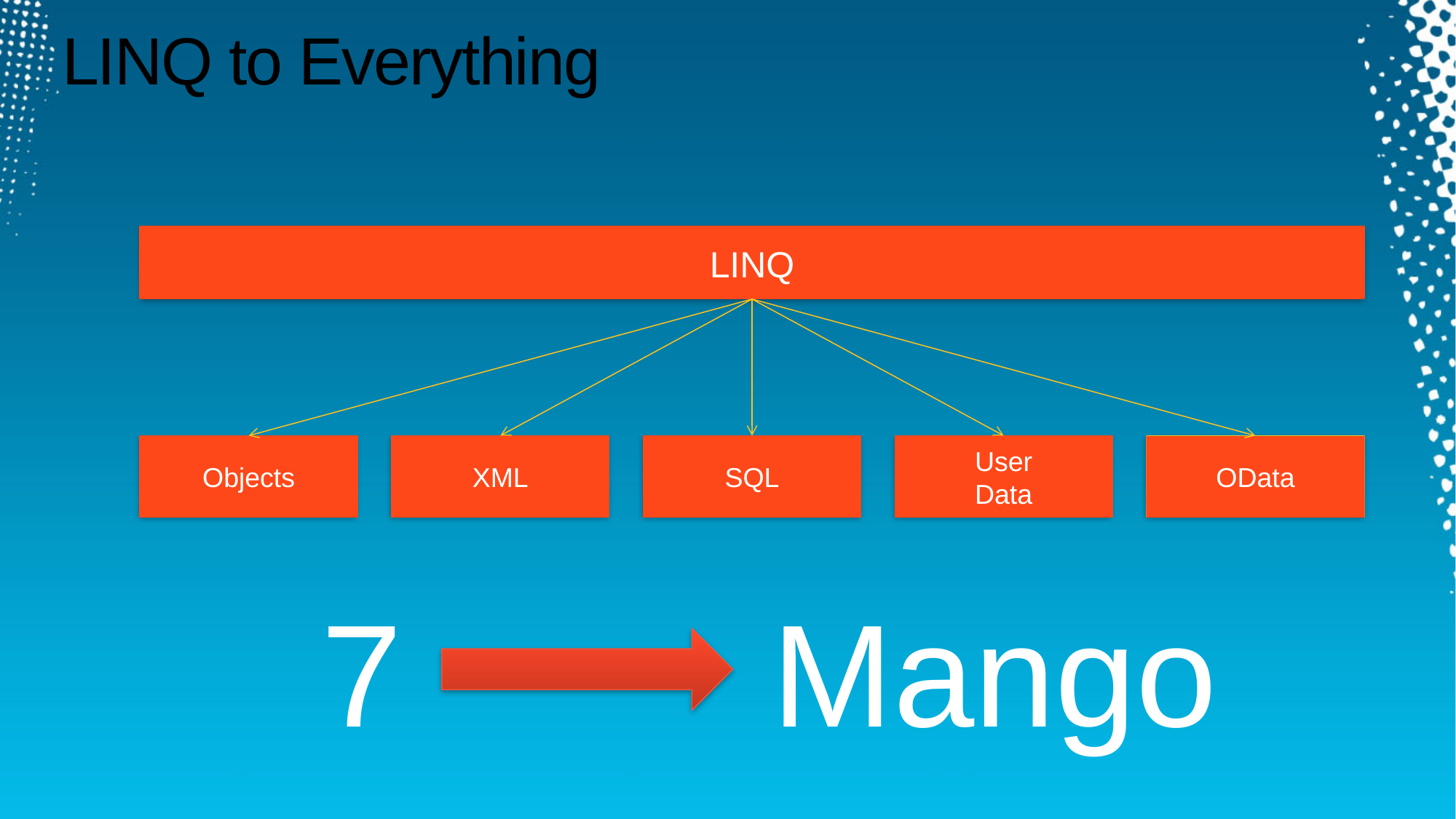

# LINQ to Everything
LINQ
Objects
XML
SQL
User Data
OData
7
Mango